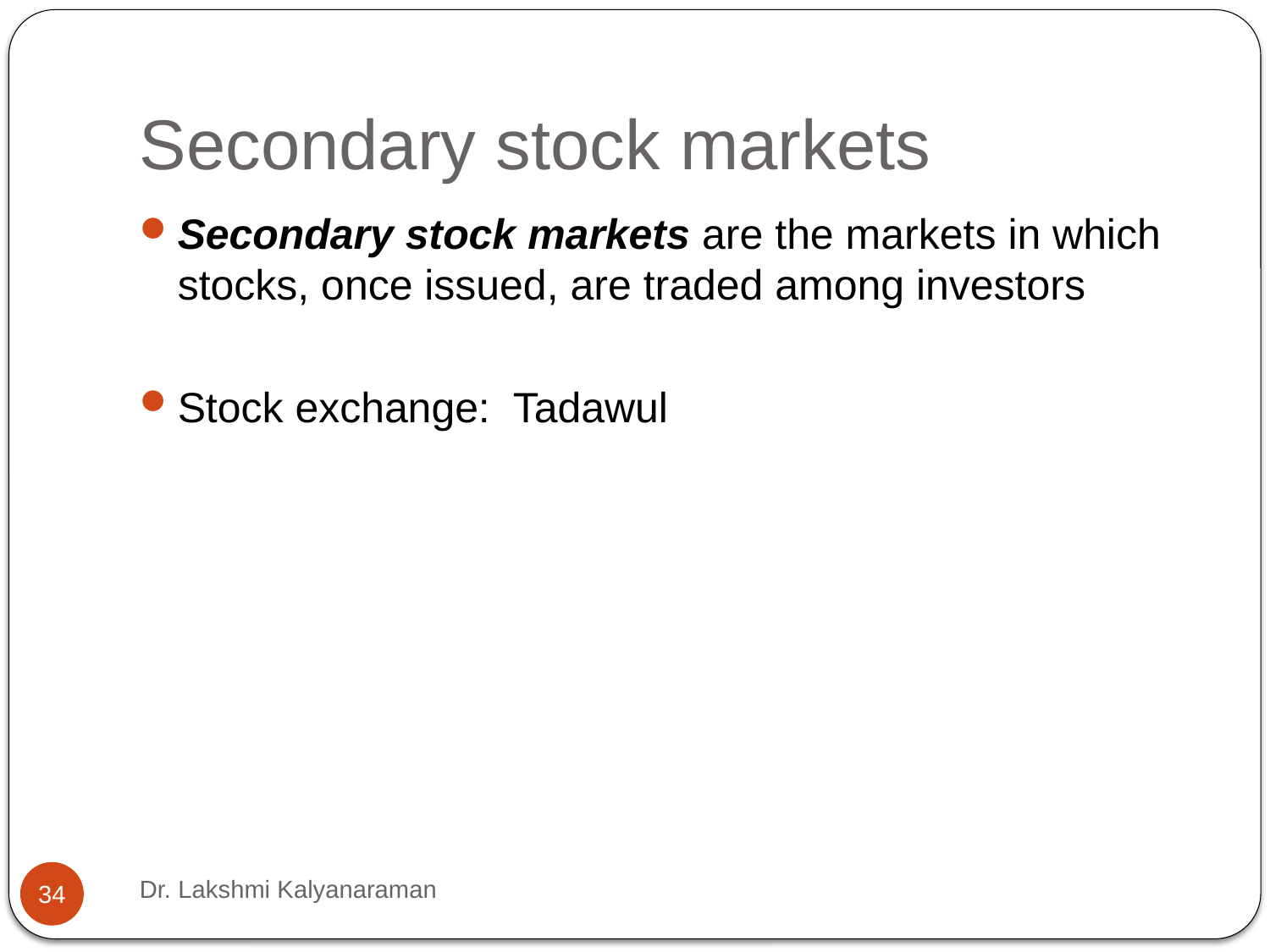

# Secondary stock markets
Secondary stock markets are the markets in which stocks, once issued, are traded among investors

Stock exchange:  Tadawul

Dr. Lakshmi Kalyanaraman
34